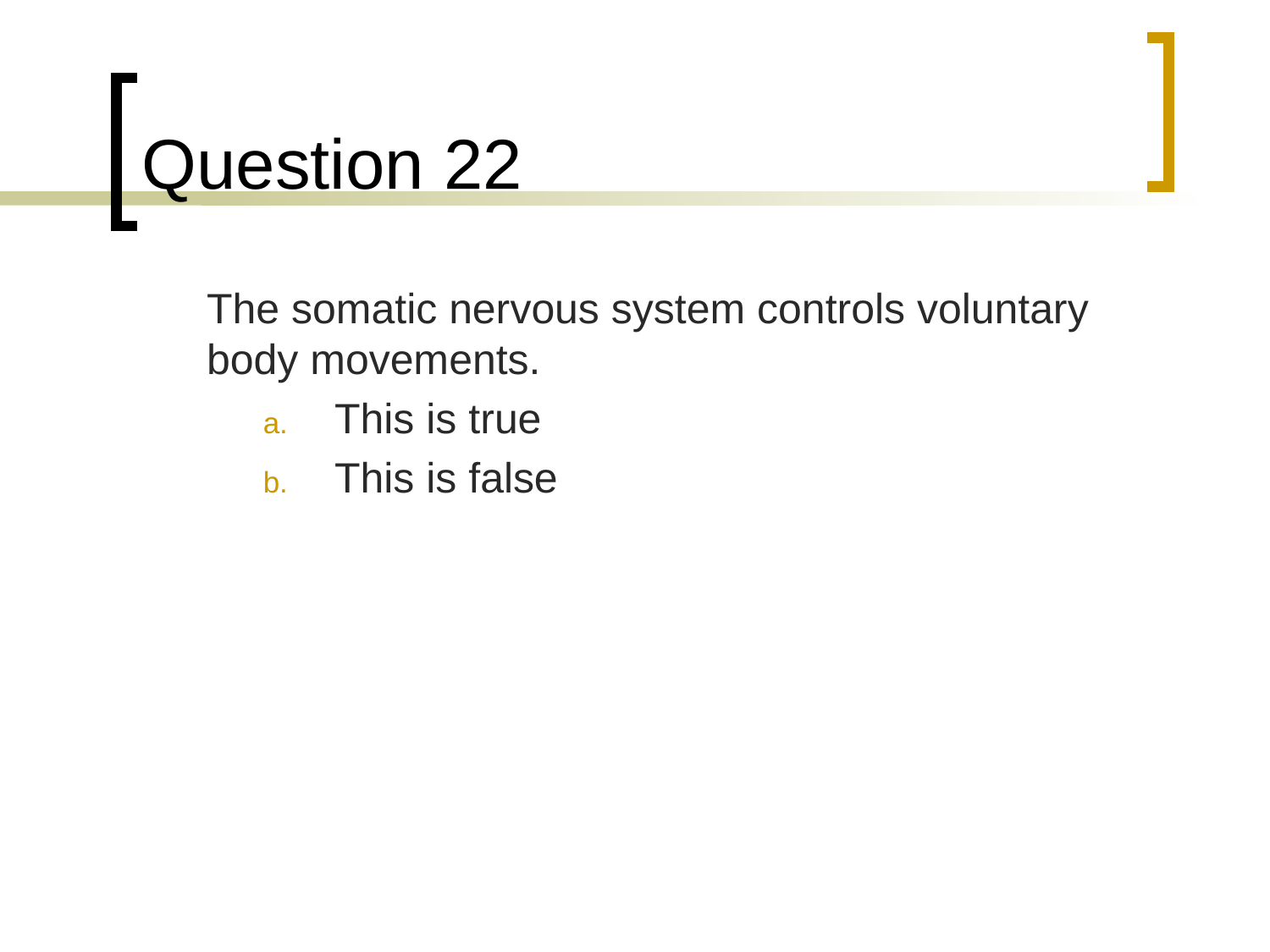

# Question 22
	The somatic nervous system controls voluntary body movements.
This is true
This is false